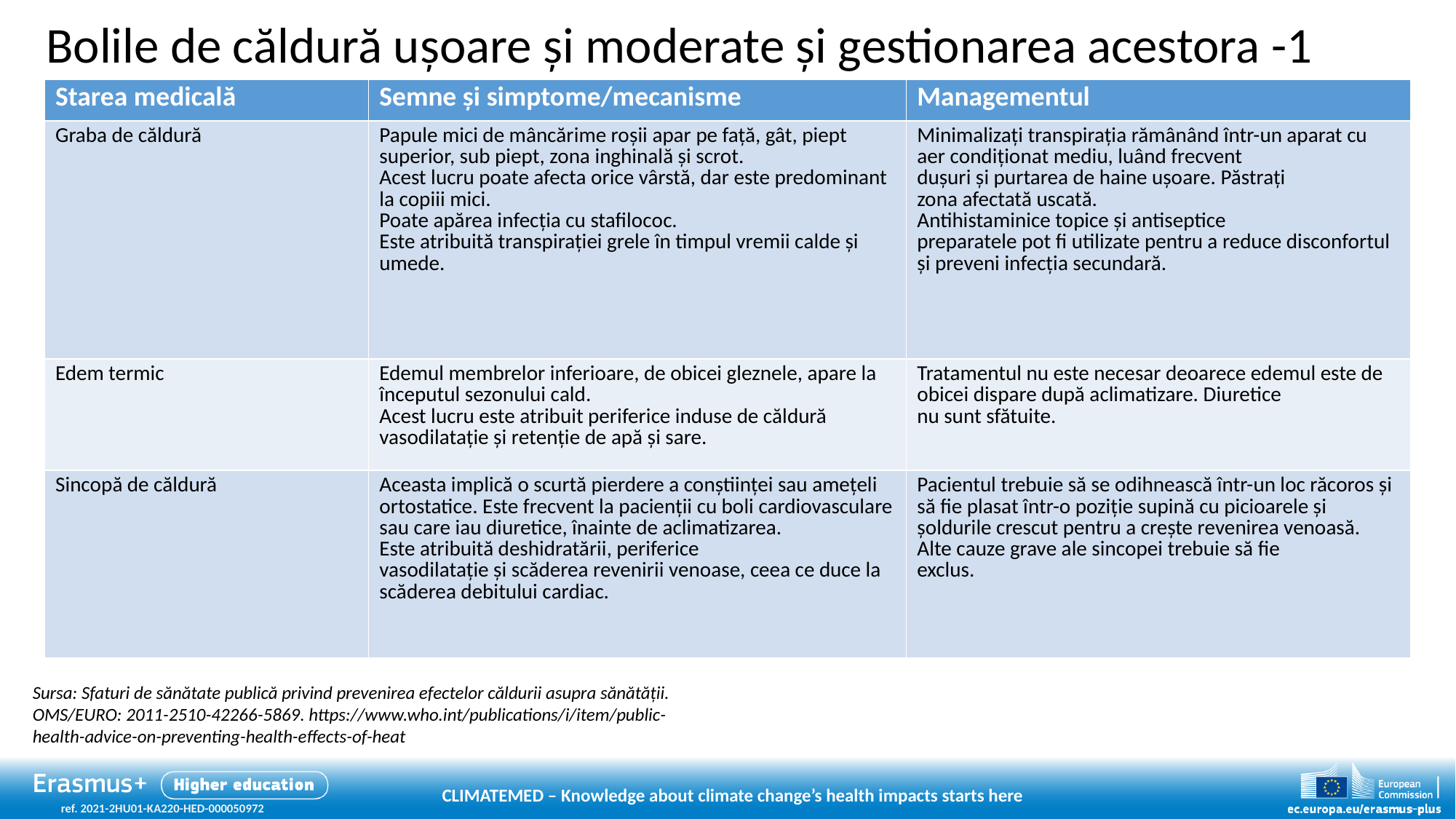

# Bolile de căldură ușoare și moderate și gestionarea acestora -1
| Starea medicală | Semne și simptome/mecanisme | Managementul |
| --- | --- | --- |
| Graba de căldură | Papule mici de mâncărime roșii apar pe față, gât, piept superior, sub piept, zona inghinală și scrot. Acest lucru poate afecta orice vârstă, dar este predominant la copiii mici. Poate apărea infecția cu stafilococ. Este atribuită transpirației grele în timpul vremii calde și umede. | Minimalizați transpirația rămânând într-un aparat cu aer condiționat mediu, luând frecvent dușuri și purtarea de haine ușoare. Păstrați zona afectată uscată. Antihistaminice topice și antiseptice preparatele pot fi utilizate pentru a reduce disconfortul și preveni infecția secundară. |
| Edem termic | Edemul membrelor inferioare, de obicei gleznele, apare la începutul sezonului cald. Acest lucru este atribuit periferice induse de căldură vasodilatație și retenție de apă și sare. | Tratamentul nu este necesar deoarece edemul este de obicei dispare după aclimatizare. Diuretice nu sunt sfătuite. |
| Sincopă de căldură | Aceasta implică o scurtă pierdere a conștiinței sau amețeli ortostatice. Este frecvent la pacienții cu boli cardiovasculare sau care iau diuretice, înainte de aclimatizarea. Este atribuită deshidratării, periferice vasodilatație și scăderea revenirii venoase, ceea ce duce la scăderea debitului cardiac. | Pacientul trebuie să se odihnească într-un loc răcoros și să fie plasat într-o poziție supină cu picioarele și șoldurile crescut pentru a crește revenirea venoasă. Alte cauze grave ale sincopei trebuie să fie exclus. |
Sursa: Sfaturi de sănătate publică privind prevenirea efectelor căldurii asupra sănătății. OMS/EURO: 2011-2510-42266-5869. https://www.who.int/publications/i/item/public-health-advice-on-preventing-health-effects-of-heat